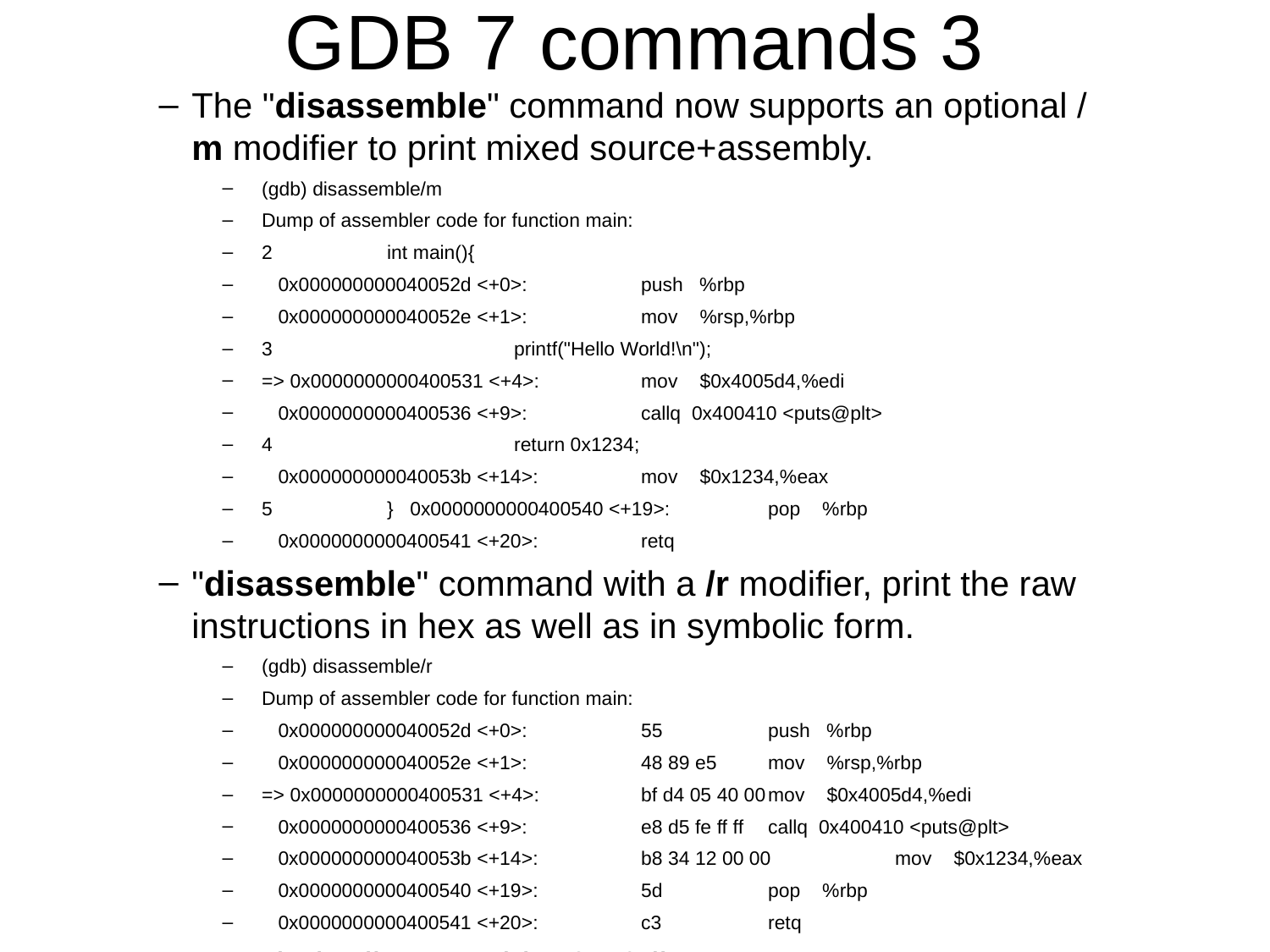

GDB 7 commands 3
The "disassemble" command now supports an optional /m modifier to print mixed source+assembly.
(gdb) disassemble/m
Dump of assembler code for function main:
2	int main(){
   0x000000000040052d <+0>:	push   %rbp
   0x000000000040052e <+1>:	mov    %rsp,%rbp
3		printf("Hello World!\n");
=> 0x0000000000400531 <+4>:	mov    $0x4005d4,%edi
   0x0000000000400536 <+9>:	callq  0x400410 <puts@plt>
4		return 0x1234;
   0x000000000040053b <+14>:	mov    $0x1234,%eax
5	}   0x0000000000400540 <+19>:	pop    %rbp
   0x0000000000400541 <+20>:	retq
"disassemble" command with a /r modifier, print the raw instructions in hex as well as in symbolic form.
(gdb) disassemble/r
Dump of assembler code for function main:
   0x000000000040052d <+0>:	55	push   %rbp
   0x000000000040052e <+1>:	48 89 e5	mov    %rsp,%rbp
=> 0x0000000000400531 <+4>:	bf d4 05 40 00	mov    $0x4005d4,%edi
   0x0000000000400536 <+9>:	e8 d5 fe ff ff	callq  0x400410 <puts@plt>
   0x000000000040053b <+14>:	b8 34 12 00 00	mov    $0x1234,%eax
   0x0000000000400540 <+19>:	5d	pop    %rbp
   0x0000000000400541 <+20>:	c3	retq
See “help disassemble” for full syntax